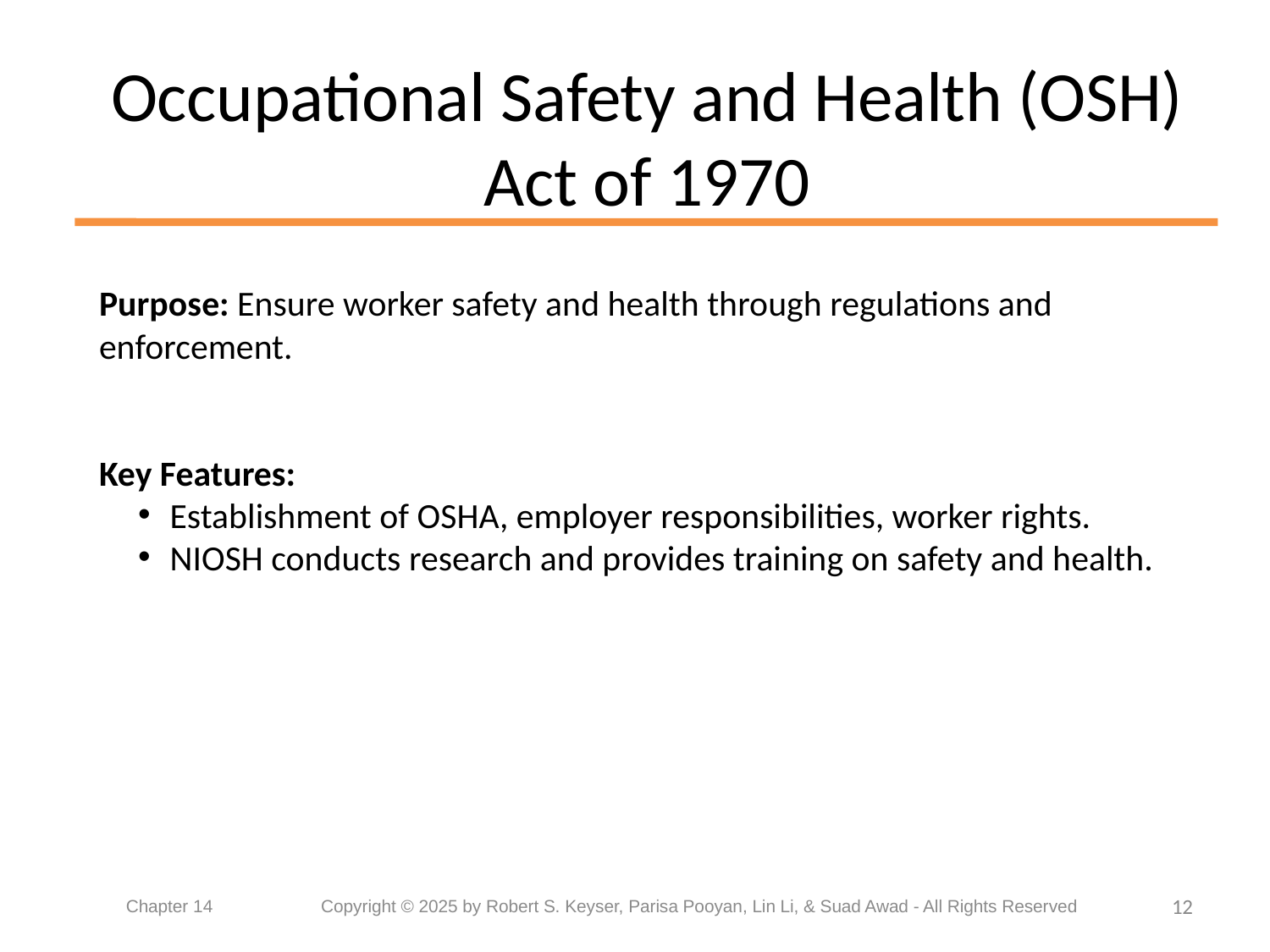

# Occupational Safety and Health (OSH) Act of 1970

Purpose: Ensure worker safety and health through regulations and enforcement.

Key Features:
Establishment of OSHA, employer responsibilities, worker rights.
NIOSH conducts research and provides training on safety and health.
12
Chapter 14	              Copyright © 2025 by Robert S. Keyser, Parisa Pooyan, Lin Li, & Suad Awad - All Rights Reserved